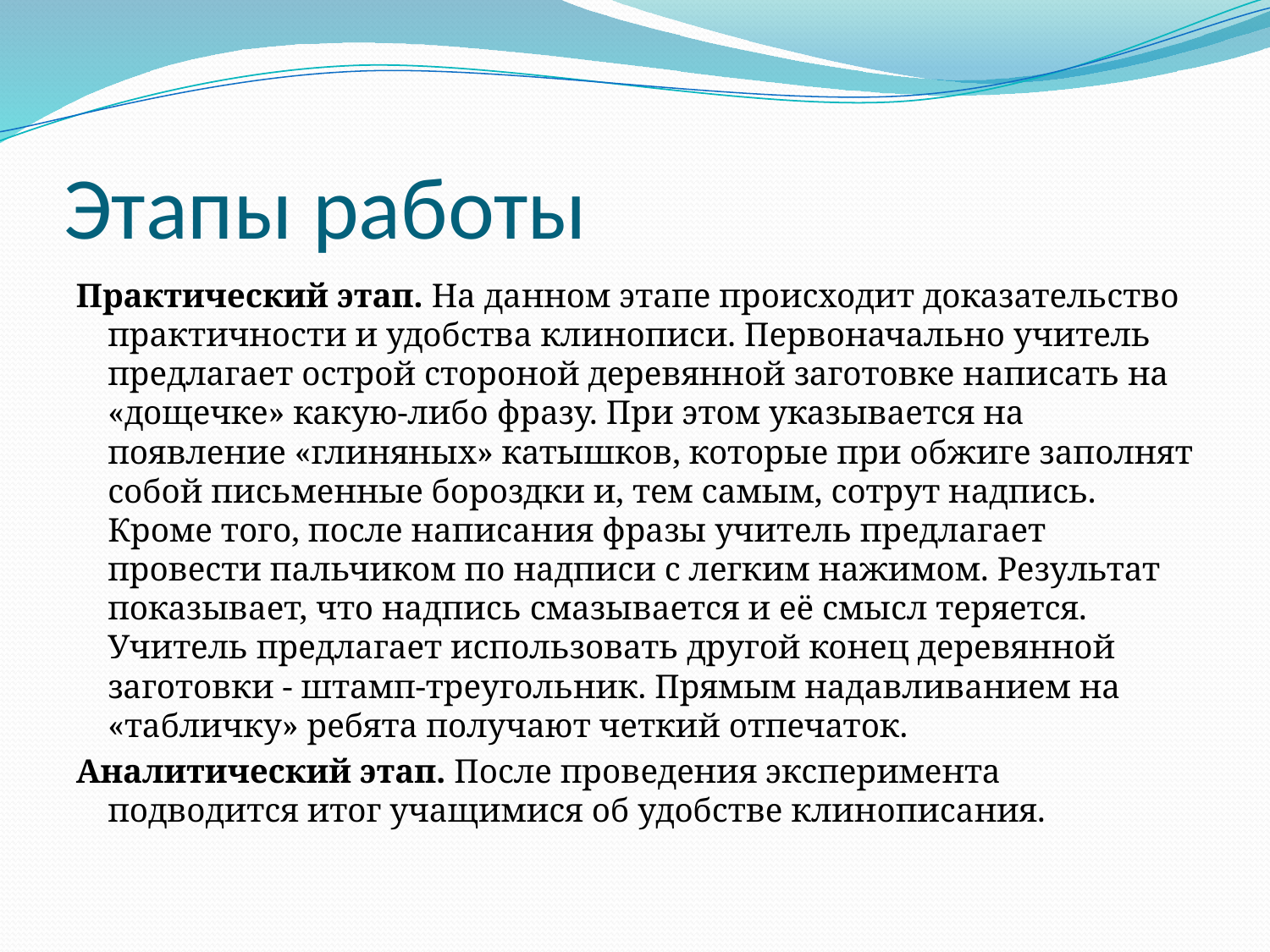

# Этапы работы
Практический этап. На данном этапе происходит доказательство практичности и удобства клинописи. Первоначально учитель предлагает острой стороной деревянной заготовке написать на «дощечке» какую-либо фразу. При этом указывается на появление «глиняных» катышков, которые при обжиге заполнят собой письменные бороздки и, тем самым, сотрут надпись. Кроме того, после написания фразы учитель предлагает провести пальчиком по надписи с легким нажимом. Результат показывает, что надпись смазывается и её смысл теряется. Учитель предлагает использовать другой конец деревянной заготовки - штамп-треугольник. Прямым надавливанием на «табличку» ребята получают четкий отпечаток.
Аналитический этап. После проведения эксперимента подводится итог учащимися об удобстве клинописания.